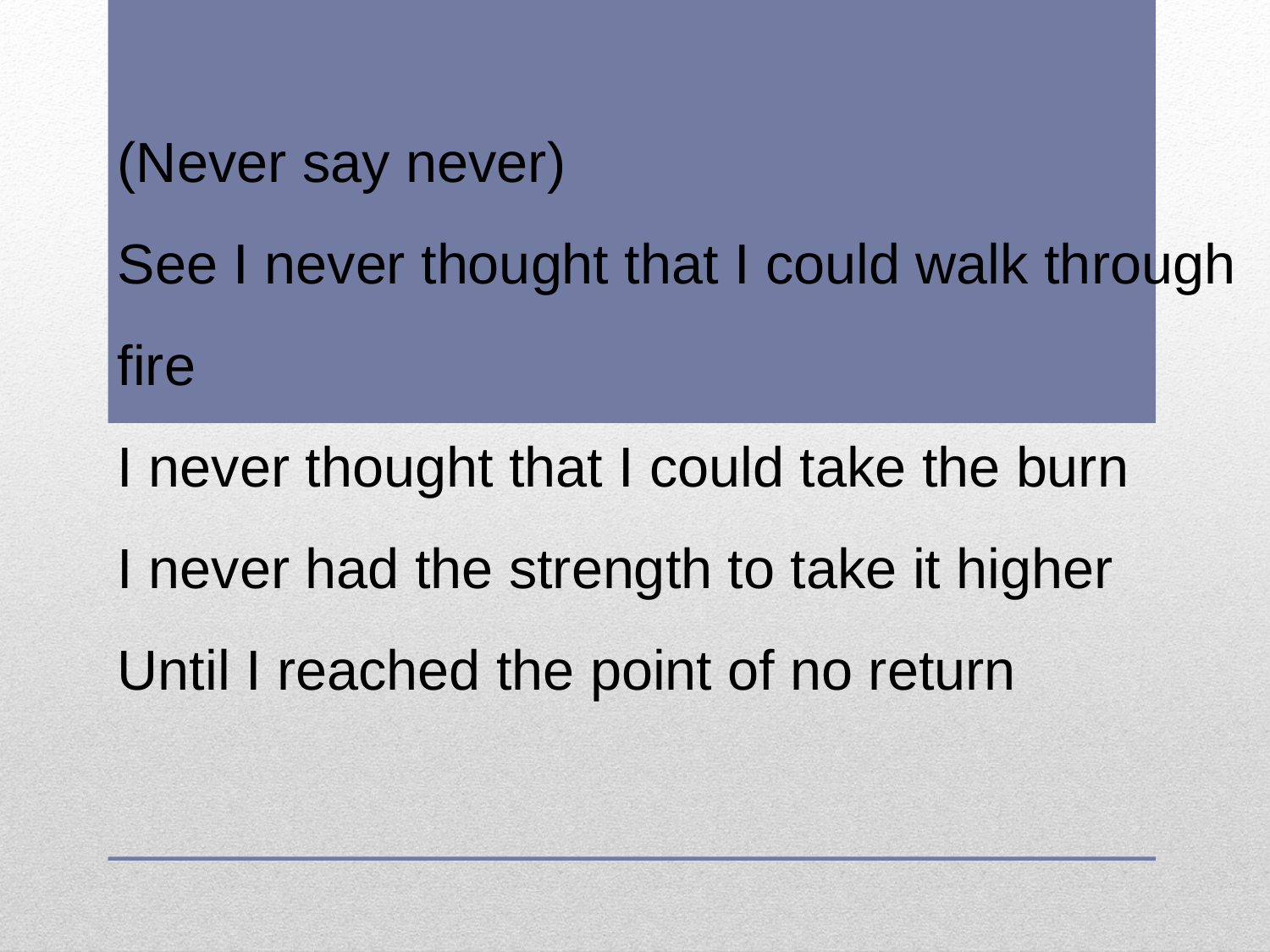

(Never say never)
See I never thought that I could walk through fire
I never thought that I could take the burn
I never had the strength to take it higher
Until I reached the point of no return